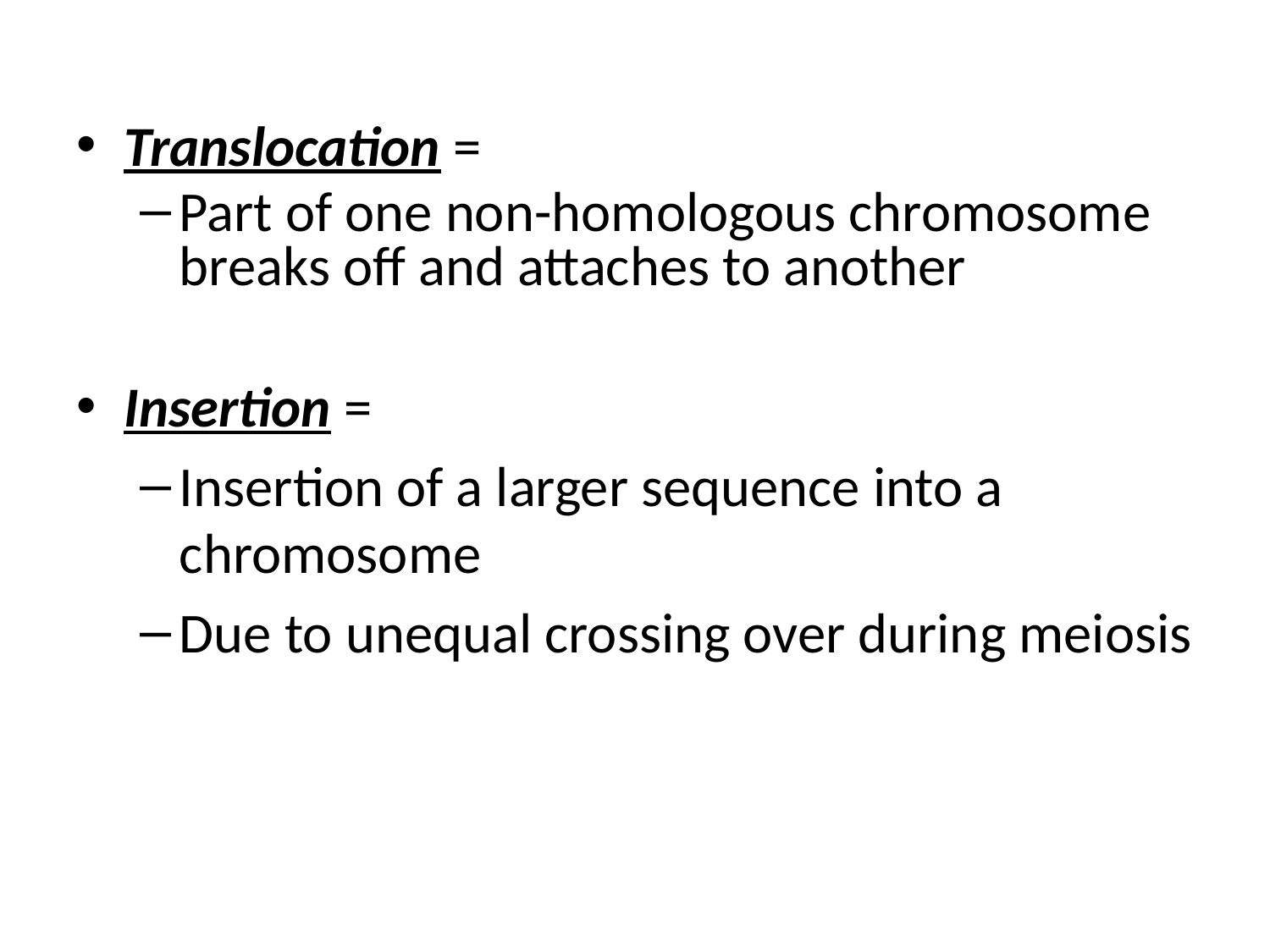

Translocation =
Part of one non-homologous chromosome breaks off and attaches to another

Insertion =
Insertion of a larger sequence into a chromosome
Due to unequal crossing over during meiosis